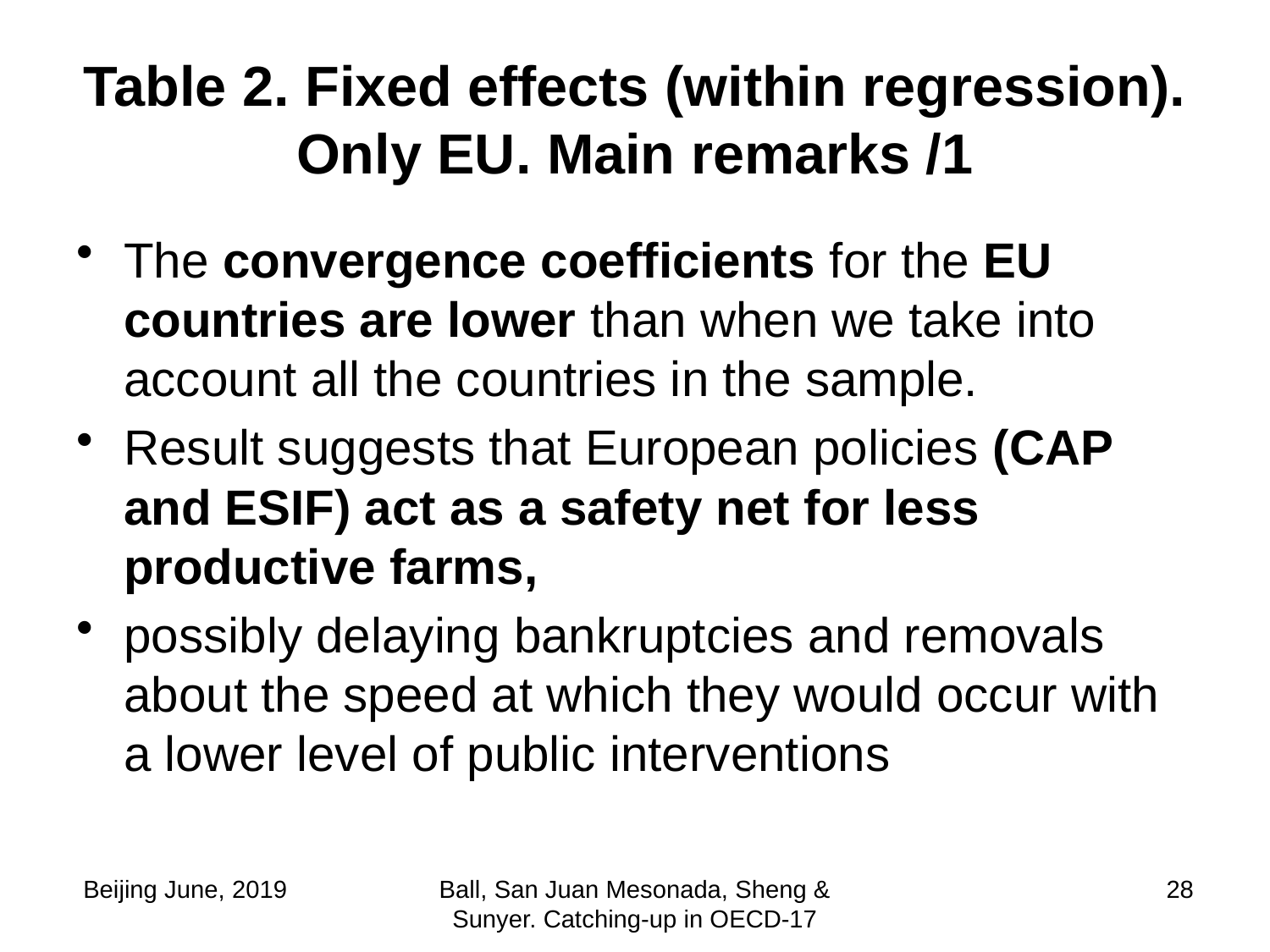

# Table 2. Fixed effects (within regression). Only EU. Main remarks /1
The convergence coefficients for the EU countries are lower than when we take into account all the countries in the sample.
Result suggests that European policies (CAP and ESIF) act as a safety net for less productive farms,
possibly delaying bankruptcies and removals about the speed at which they would occur with a lower level of public interventions

 Beijing June, 2019
Ball, San Juan Mesonada, Sheng & Sunyer. Catching-up in OECD-17
28